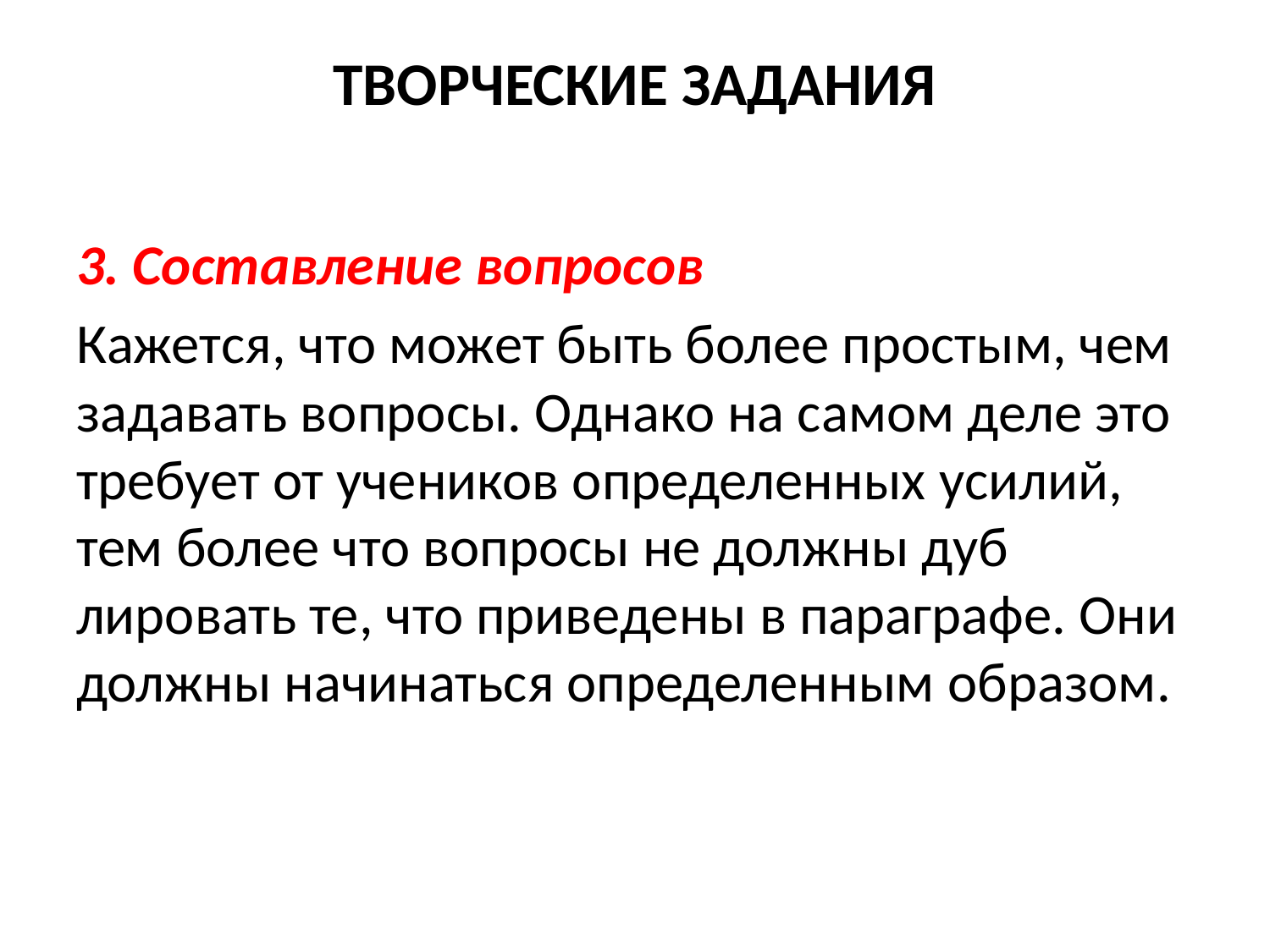

# ТВОРЧЕСКИЕ ЗАДАНИЯ
3. Составление вопросов
Кажется, что может быть более простым, чем задавать вопросы. Однако на самом деле это требует от учеников определенных уси­лий, тем более что вопросы не должны дуб­лировать те, что приведены в параграфе. Они должны начинаться определенным об­разом.